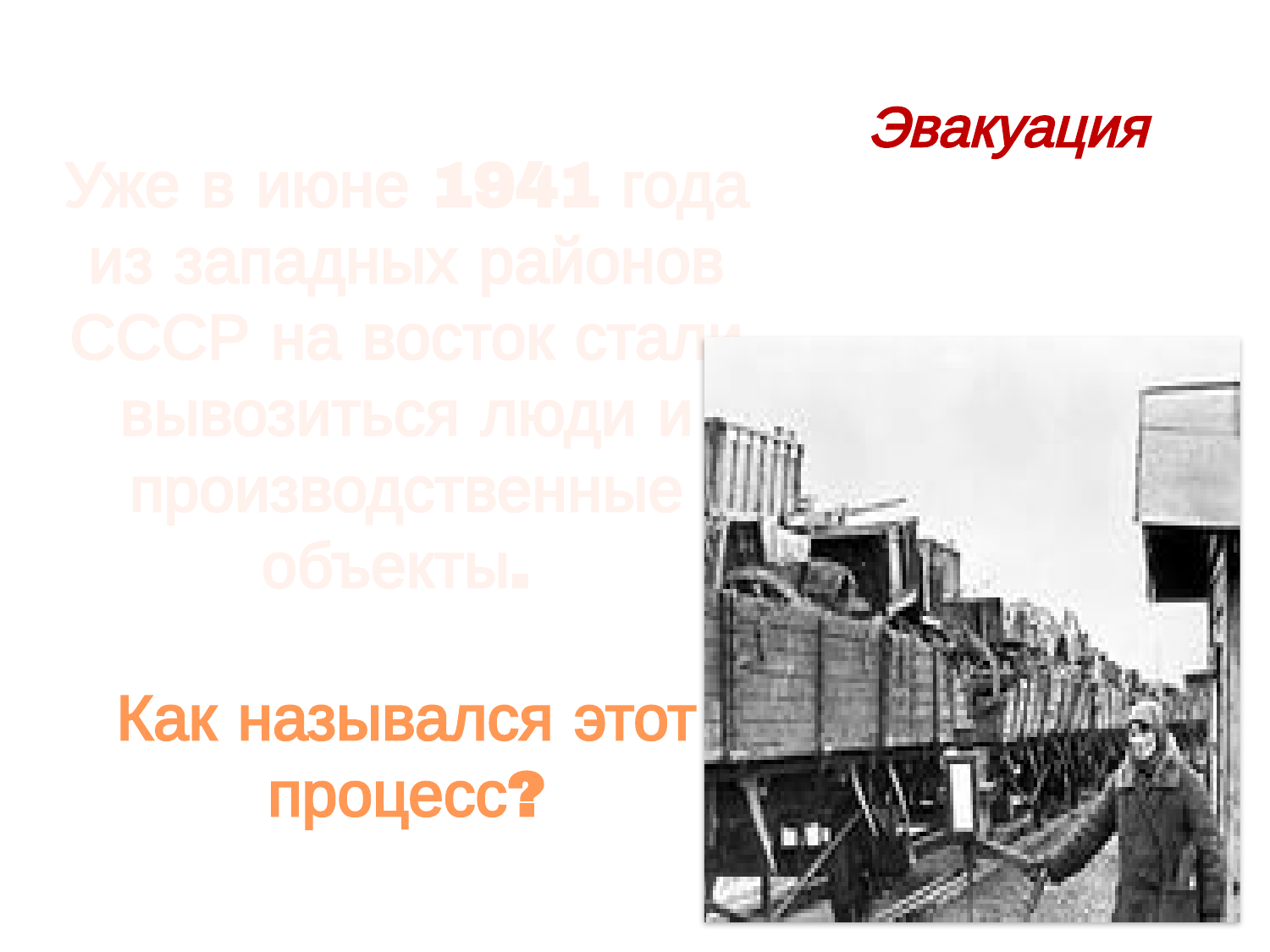

Эвакуация
Уже в июне 1941 года из западных районов СССР на восток стали вывозиться люди и производственные объекты.

Как назывался этот процесс?